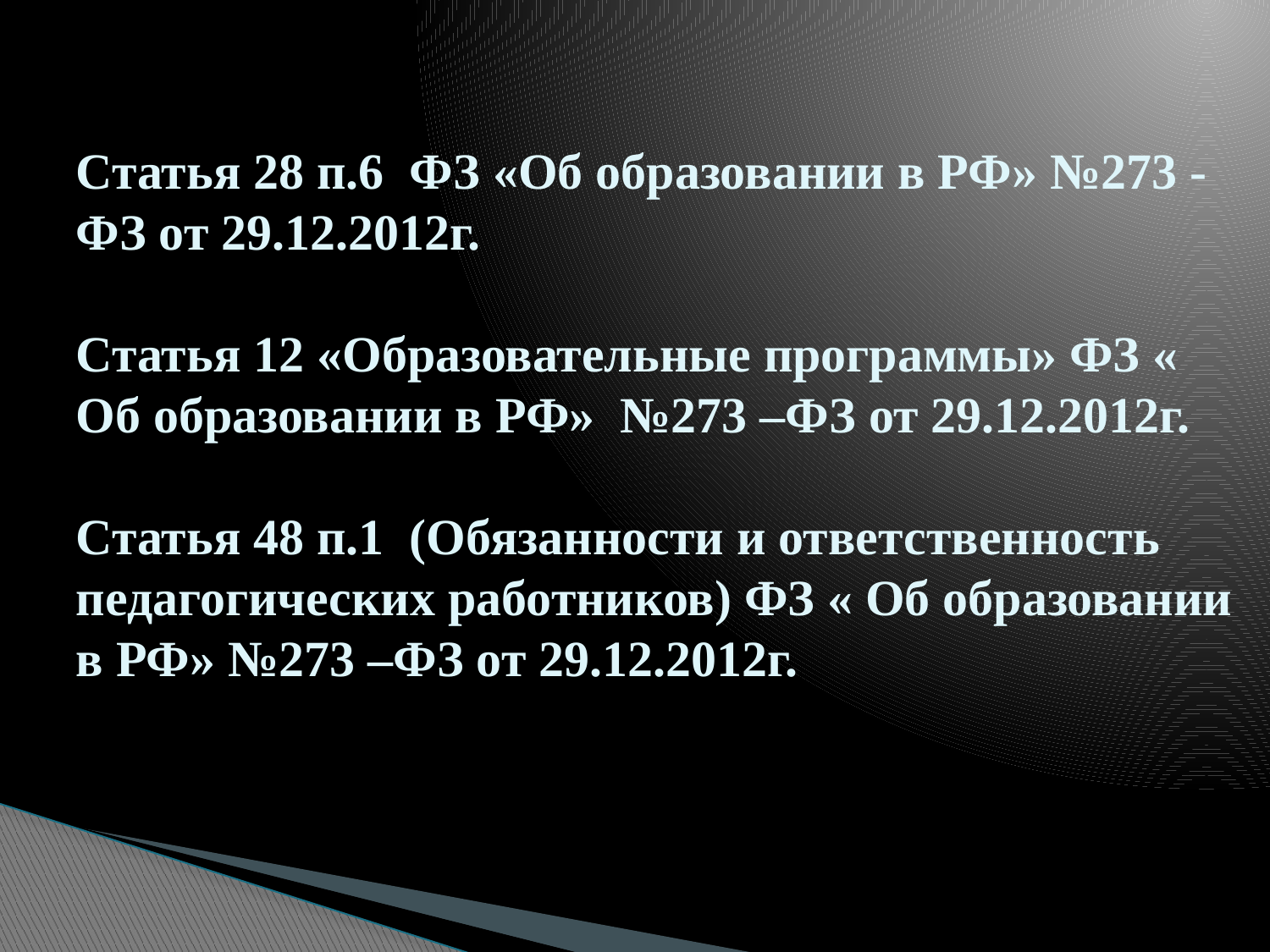

# Статья 28 п.6  ФЗ «Об образовании в РФ» №273 - ФЗ от 29.12.2012г. Статья 12 «Образовательные программы» ФЗ « Об образовании в РФ»  №273 –ФЗ от 29.12.2012г. Статья 48 п.1  (Обязанности и ответственность педагогических работников) ФЗ « Об образовании в РФ» №273 –ФЗ от 29.12.2012г.